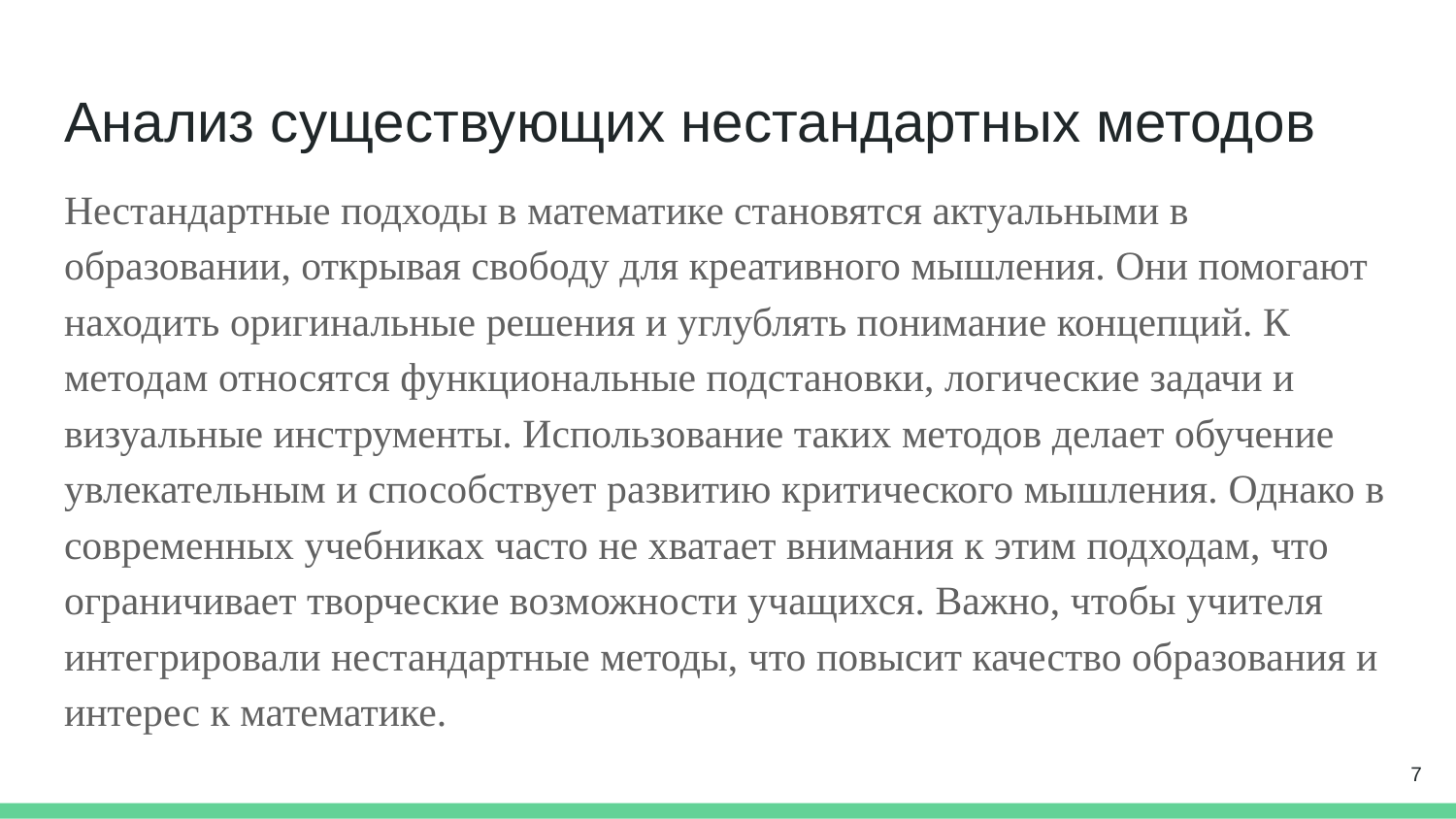

# Анализ существующих нестандартных методов
Нестандартные подходы в математике становятся актуальными в образовании, открывая свободу для креативного мышления. Они помогают находить оригинальные решения и углублять понимание концепций. К методам относятся функциональные подстановки, логические задачи и визуальные инструменты. Использование таких методов делает обучение увлекательным и способствует развитию критического мышления. Однако в современных учебниках часто не хватает внимания к этим подходам, что ограничивает творческие возможности учащихся. Важно, чтобы учителя интегрировали нестандартные методы, что повысит качество образования и интерес к математике.
7